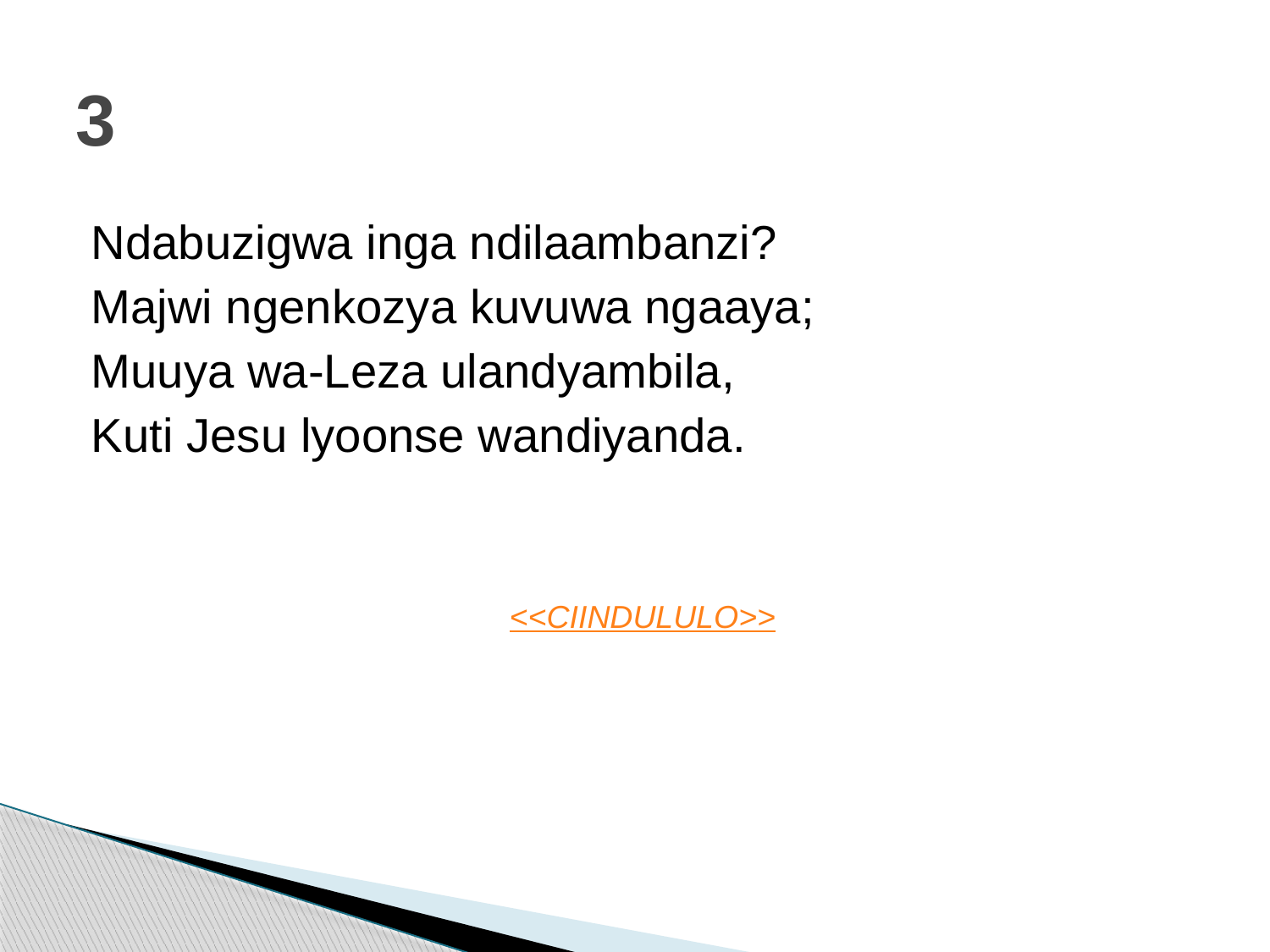

# 3
Ndabuzigwa inga ndilaambanzi?
Majwi ngenkozya kuvuwa ngaaya;
Muuya wa-Leza ulandyambila,
Kuti Jesu lyoonse wandiyanda.

<<CIINDULULO>>